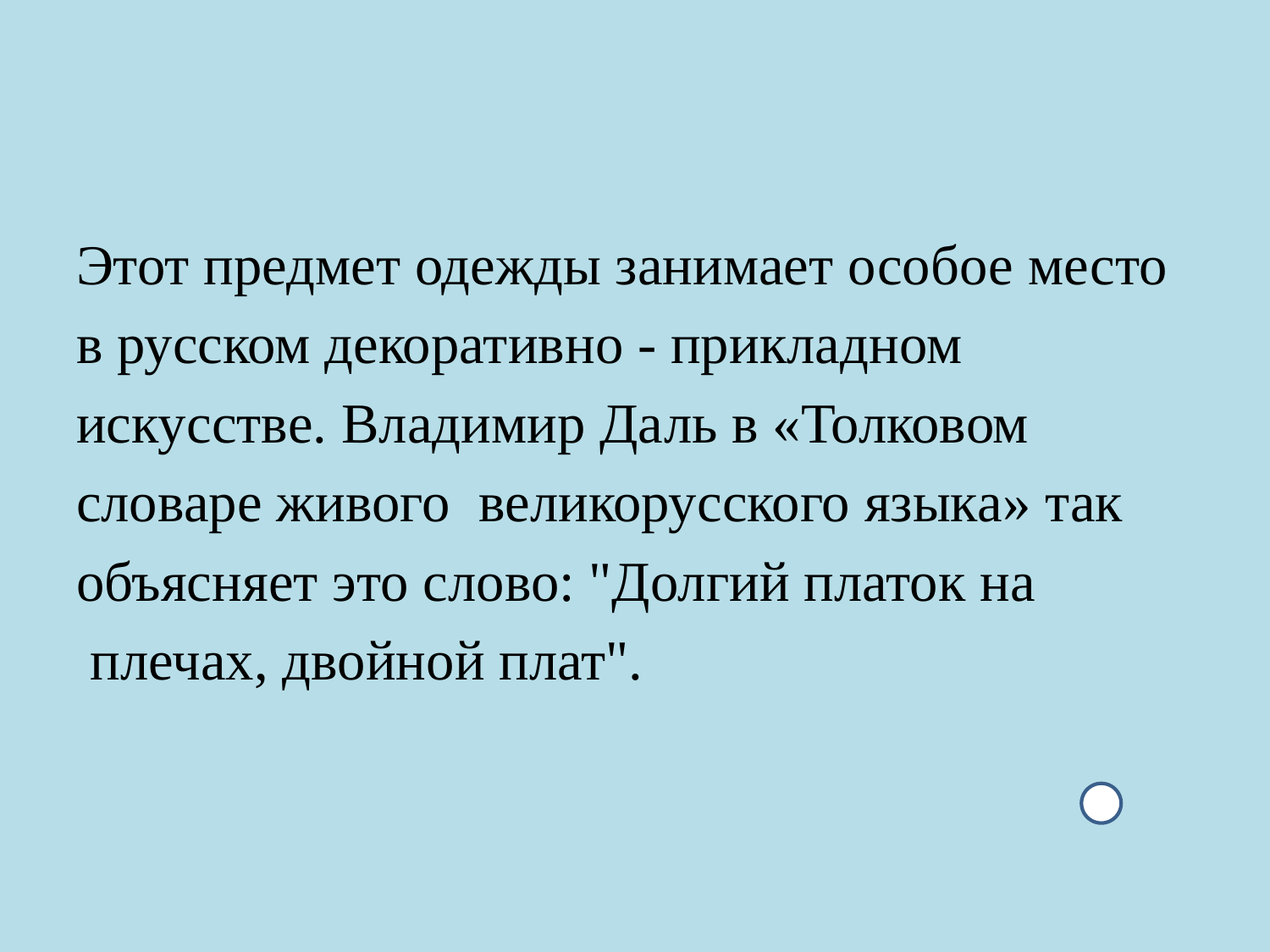

#
Этот предмет одежды занимает особое место
в русском декоративно - прикладном
искусстве. Владимир Даль в «Толковом
словаре живого  великорусского языка» так
объясняет это слово: "Долгий платок на
 плечах, двойной плат".